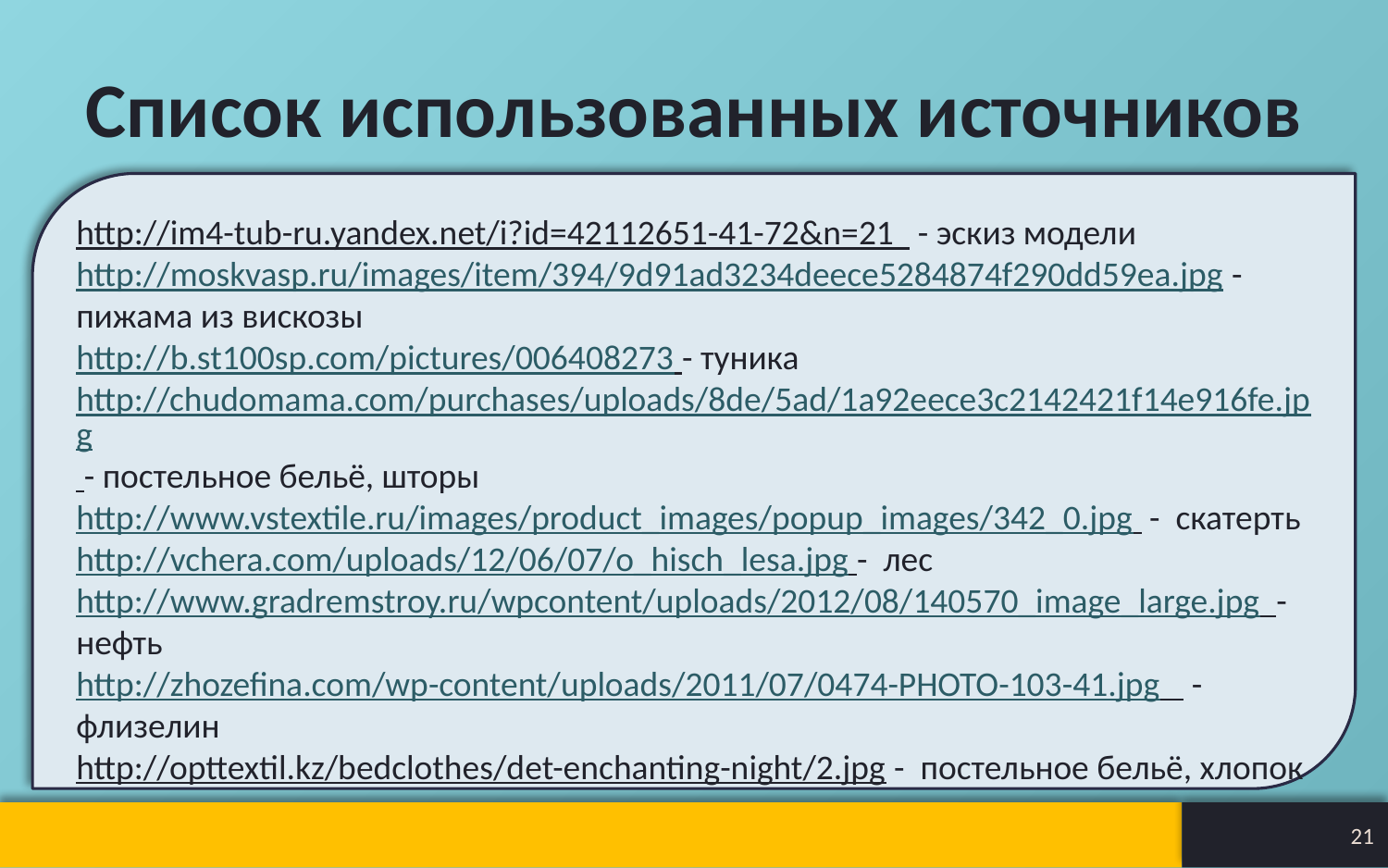

# Список использованных источников
http://im4-tub-ru.yandex.net/i?id=42112651-41-72&n=21   - эскиз модели
http://moskvasp.ru/images/item/394/9d91ad3234deece5284874f290dd59ea.jpg -пижама из вискозы
http://b.st100sp.com/pictures/006408273 - туника
http://chudomama.com/purchases/uploads/8de/5ad/1a92eece3c2142421f14e916fe.jpg - постельное бельё, шторы http://www.vstextile.ru/images/product_images/popup_images/342_0.jpg  -  скатерть
http://vchera.com/uploads/12/06/07/o_hisch_lesa.jpg -  лес
http://www.gradremstroy.ru/wpcontent/uploads/2012/08/140570_image_large.jpg  - нефть
http://zhozefina.com/wp-content/uploads/2011/07/0474-PHOTO-103-41.jpg    - флизелин
http://opttextil.kz/bedclothes/det-enchanting-night/2.jpg -  постельное бельё, хлопок
21